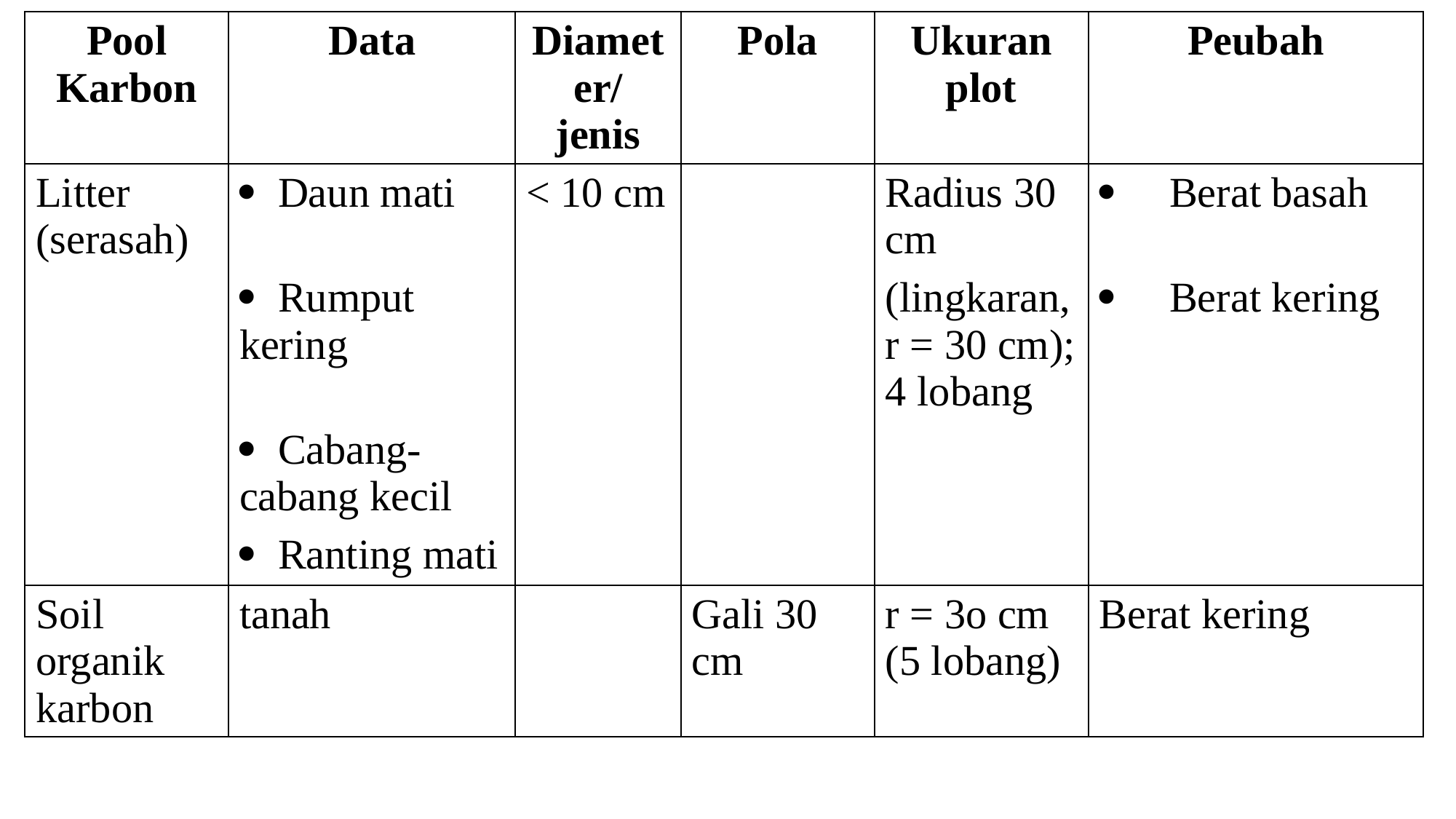

| Pool Karbon | Data | Diameter/ jenis | Pola | Ukuran plot | Peubah |
| --- | --- | --- | --- | --- | --- |
| Litter (serasah) | •  Daun mati | < 10 cm |  | Radius 30 cm | •     Berat basah |
|  | •  Rumput kering |  |  | (lingkaran, r = 30 cm); 4 lobang | •     Berat kering |
|  | •  Cabang-cabang kecil |  |  |  |  |
|  | •  Ranting mati |  |  |  |  |
| Soil organik karbon | tanah |  | Gali 30 cm | r = 3o cm (5 lobang) | Berat kering |